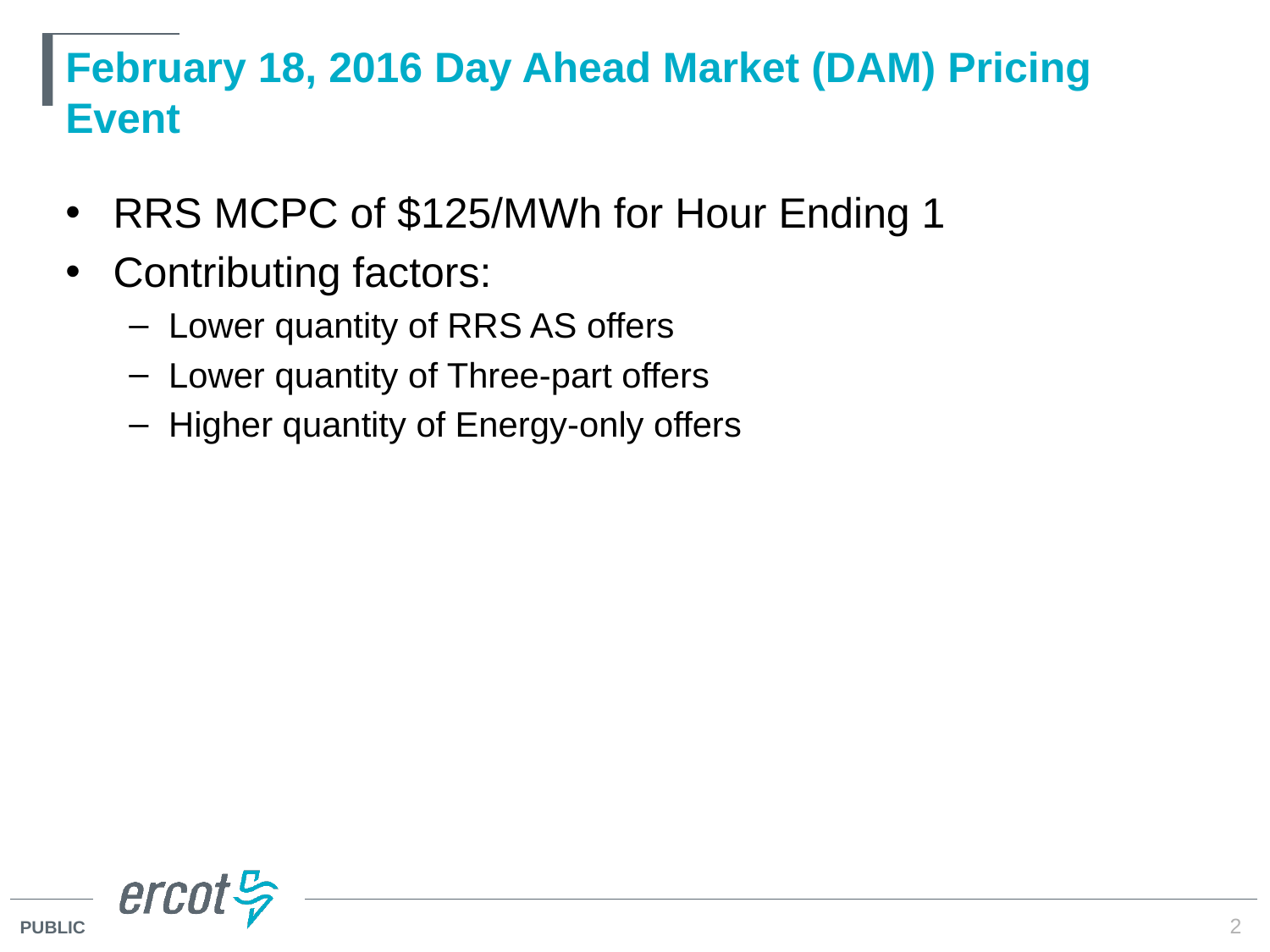

# February 18, 2016 Day Ahead Market (DAM) Pricing Event
RRS MCPC of $125/MWh for Hour Ending 1
Contributing factors:
Lower quantity of RRS AS offers
Lower quantity of Three-part offers
Higher quantity of Energy-only offers

2